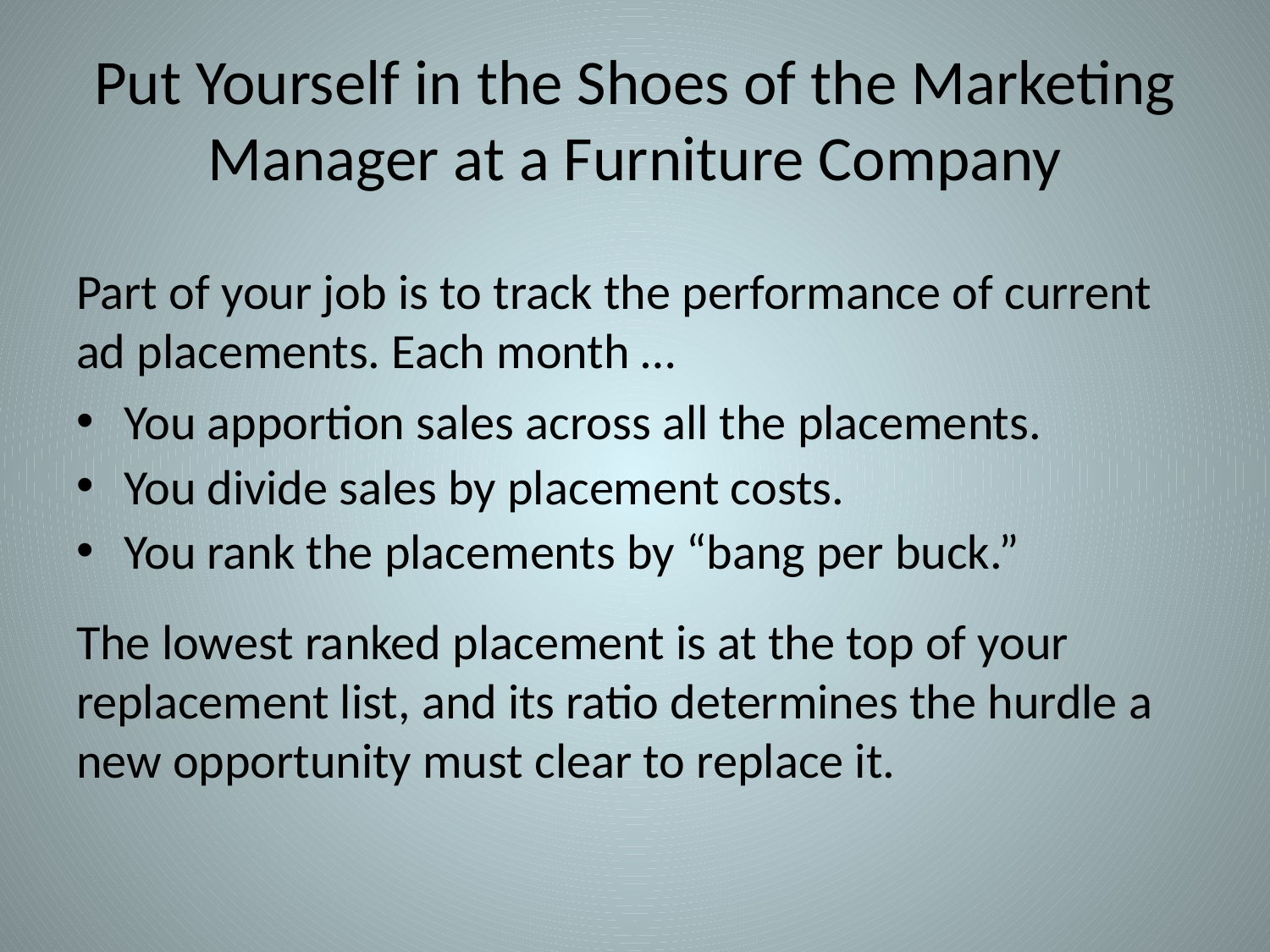

# Put Yourself in the Shoes of the Marketing Manager at a Furniture Company
Part of your job is to track the performance of current ad placements. Each month …
You apportion sales across all the placements.
You divide sales by placement costs.
You rank the placements by “bang per buck.”
The lowest ranked placement is at the top of your replacement list, and its ratio determines the hurdle a new opportunity must clear to replace it.